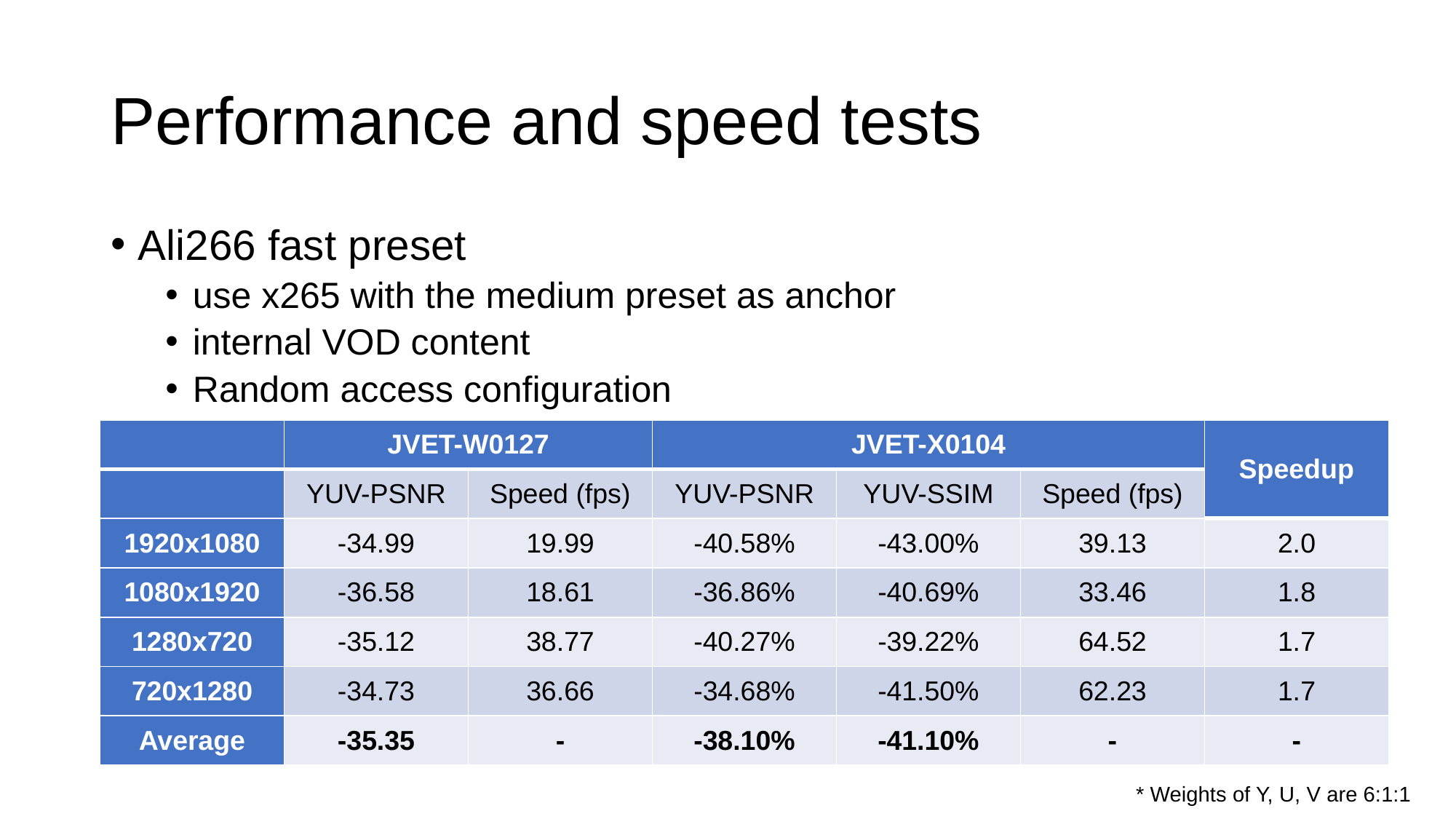

# Performance and speed tests
Ali266 fast preset
use x265 with the medium preset as anchor
internal VOD content
Random access configuration
|  | JVET-W0127 |  | JVET-X0104 |  |  | Speedup |
| --- | --- | --- | --- | --- | --- | --- |
|  | YUV-PSNR | Speed (fps) | YUV-PSNR | YUV-SSIM | Speed (fps) |  |
| 1920x1080 | -34.99 | 19.99 | -40.58% | -43.00% | 39.13 | 2.0 |
| 1080x1920 | -36.58 | 18.61 | -36.86% | -40.69% | 33.46 | 1.8 |
| 1280x720 | -35.12 | 38.77 | -40.27% | -39.22% | 64.52 | 1.7 |
| 720x1280 | -34.73 | 36.66 | -34.68% | -41.50% | 62.23 | 1.7 |
| Average | -35.35 | - | -38.10% | -41.10% | - | - |
* Weights of Y, U, V are 6:1:1